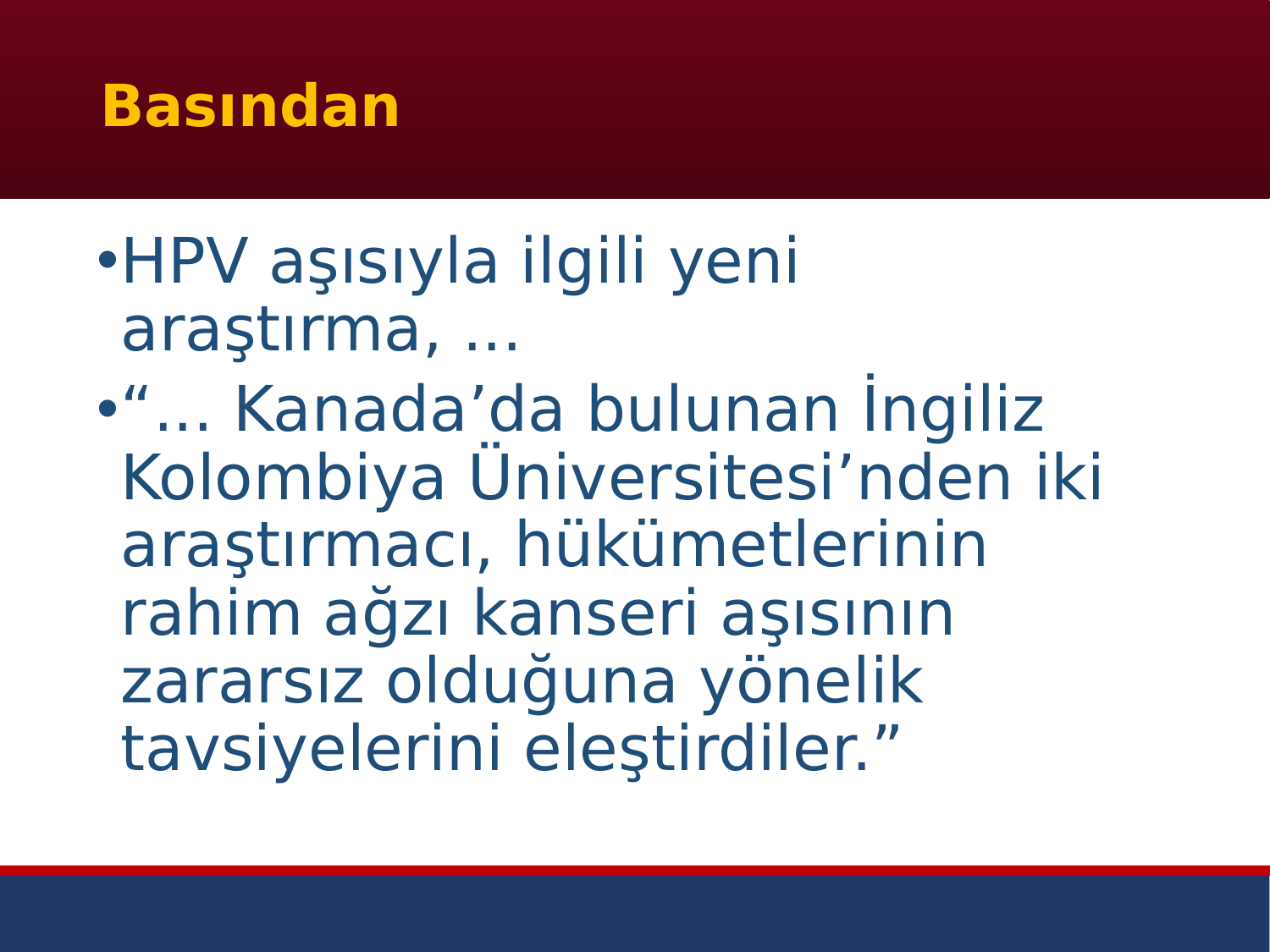

# Basından
HPV aşısıyla ilgili yeni araştırma, ...
“... Kanada’da bulunan İngiliz Kolombiya Üniversitesi’nden iki araştırmacı, hükümetlerinin rahim ağzı kanseri aşısının zararsız olduğuna yönelik tavsiyelerini eleştirdiler.”